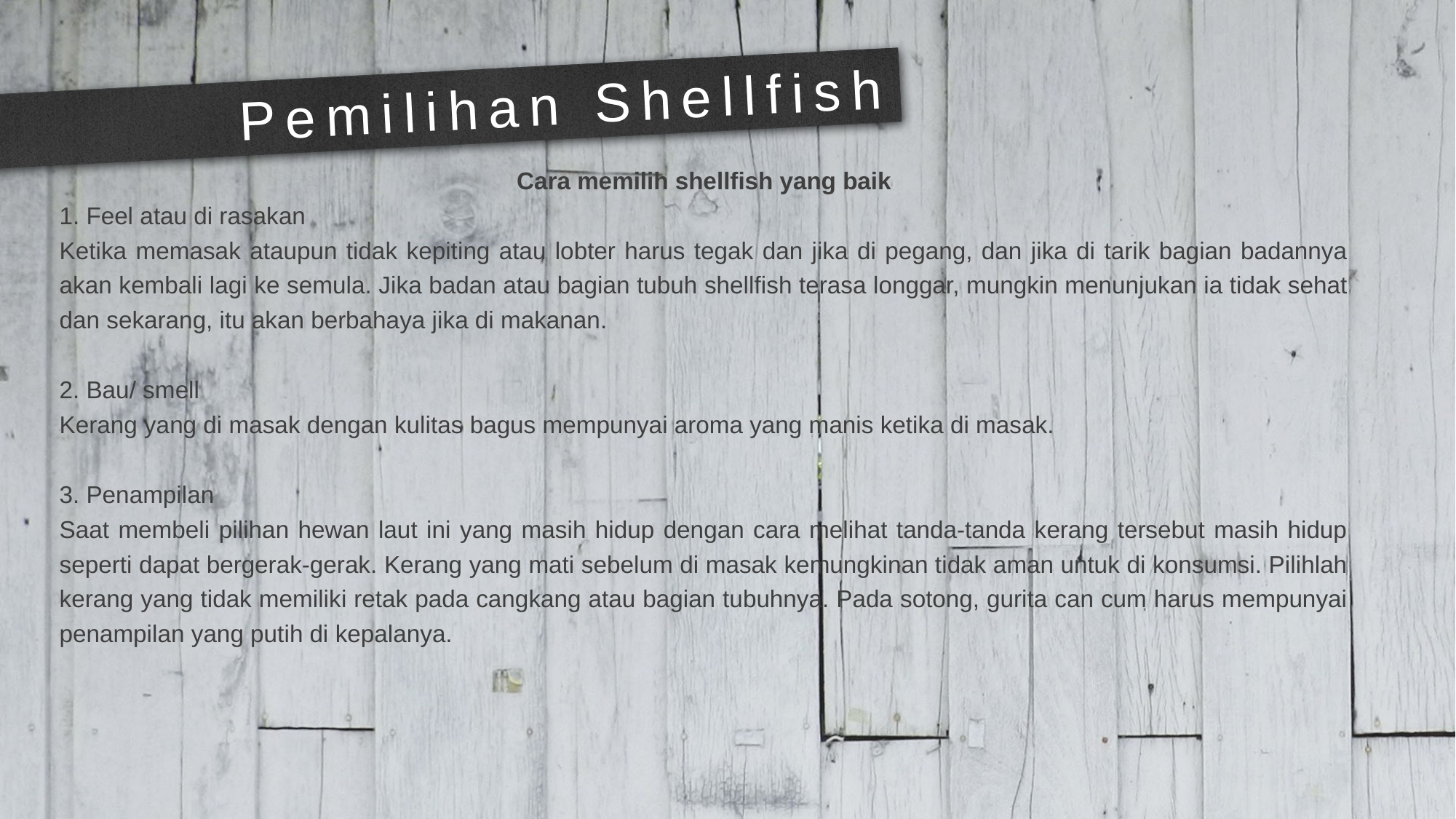

# Pemilihan Shellfish
Cara memilih shellfish yang baik
1. Feel atau di rasakan
Ketika memasak ataupun tidak kepiting atau lobter harus tegak dan jika di pegang, dan jika di tarik bagian badannya akan kembali lagi ke semula. Jika badan atau bagian tubuh shellfish terasa longgar, mungkin menunjukan ia tidak sehat dan sekarang, itu akan berbahaya jika di makanan.

2. Bau/ smell
Kerang yang di masak dengan kulitas bagus mempunyai aroma yang manis ketika di masak.

3. Penampilan
Saat membeli pilihan hewan laut ini yang masih hidup dengan cara melihat tanda-tanda kerang tersebut masih hidup seperti dapat bergerak-gerak. Kerang yang mati sebelum di masak kemungkinan tidak aman untuk di konsumsi. Pilihlah kerang yang tidak memiliki retak pada cangkang atau bagian tubuhnya. Pada sotong, gurita can cum harus mempunyai penampilan yang putih di kepalanya.